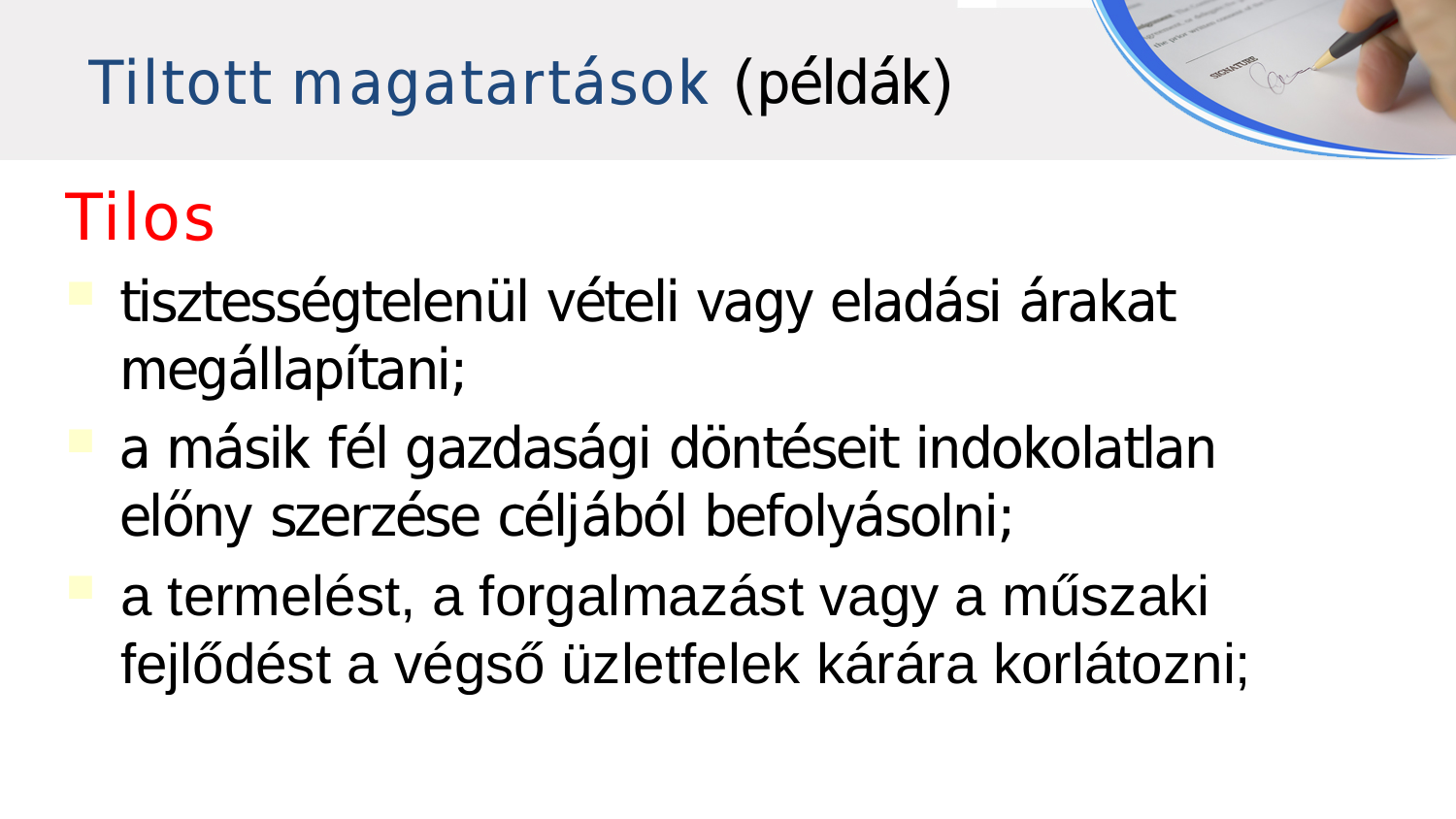

Tiltott magatartások (példák)
Tilos
tisztességtelenül vételi vagy eladási árakat megállapítani;
a másik fél gazdasági döntéseit indokolatlan előny szerzése céljából befolyásolni;
a termelést, a forgalmazást vagy a műszaki fejlődést a végső üzletfelek kárára korlátozni;